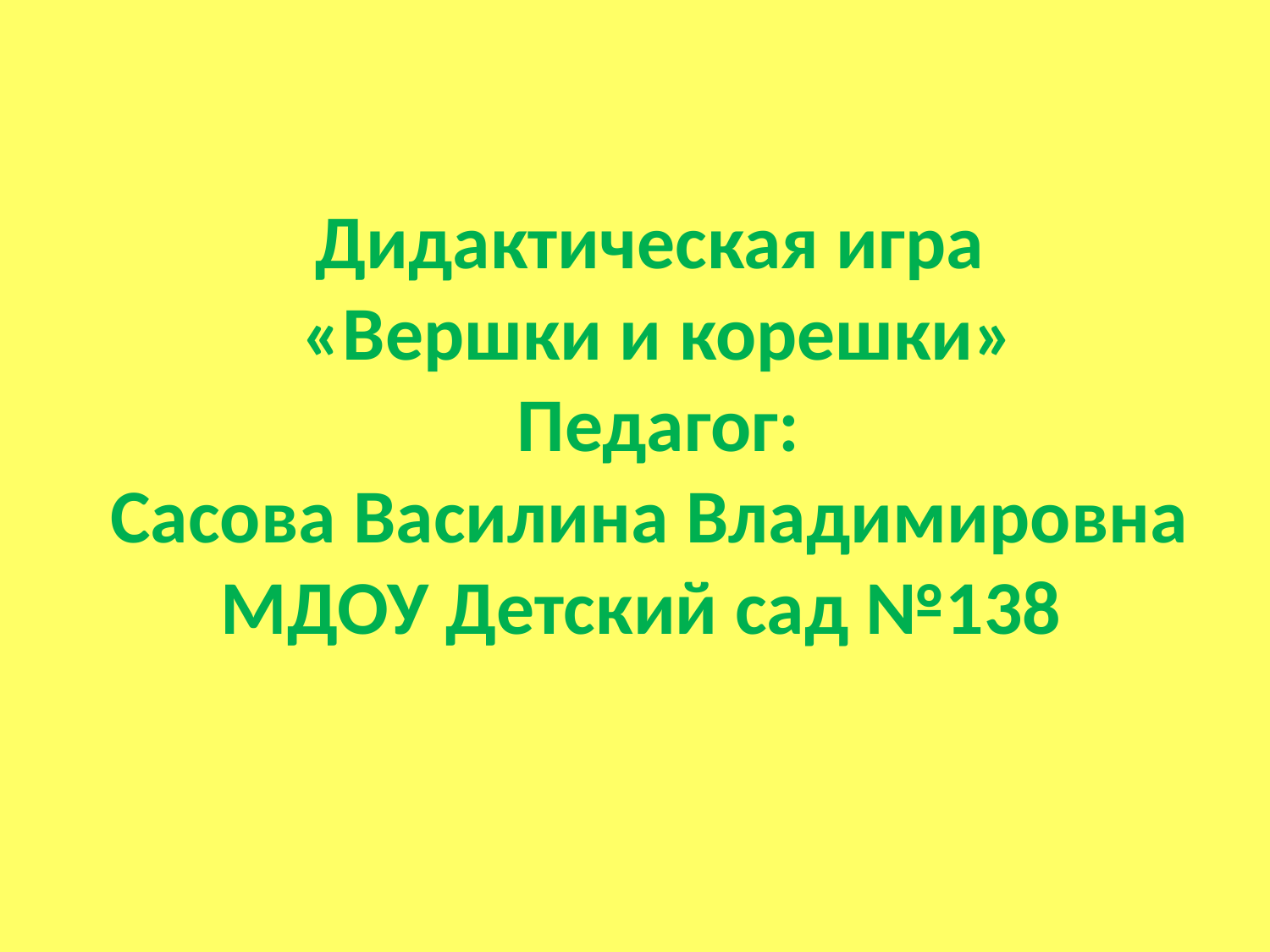

# Дидактическая игра «Вершки и корешки» Педагог: Сасова Василина Владимировна МДОУ Детский сад №138